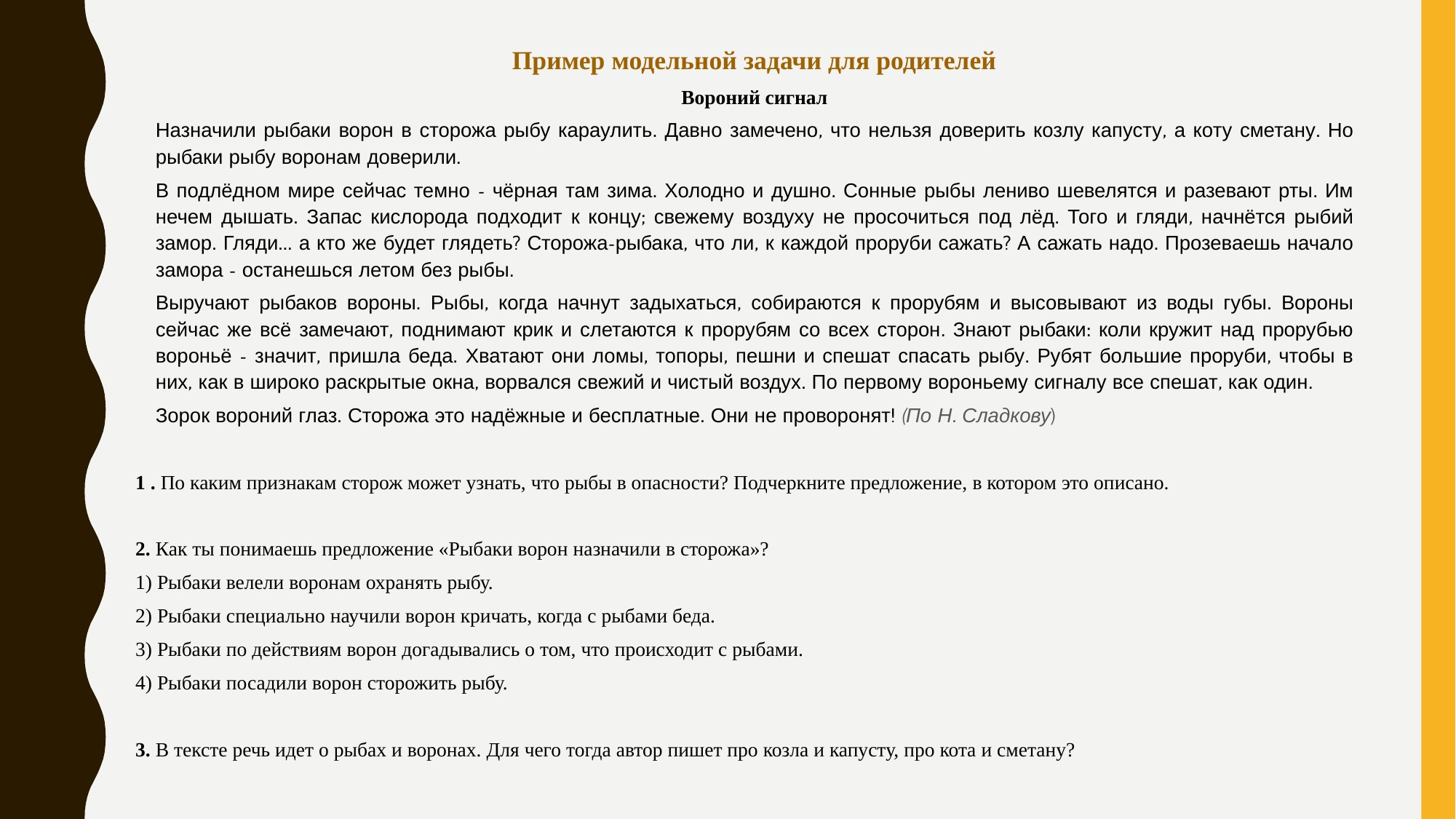

Пример модельной задачи для родителей
Вороний сигнал
Назначили рыбаки ворон в сторожа рыбу караулить. Давно замечено, что нельзя доверить козлу капусту, а коту сметану. Но рыбаки рыбу воронам доверили.
В подлёдном мире сейчас темно − чёрная там зима. Холодно и душно. Сонные рыбы лениво шевелятся и разевают рты. Им нечем дышать. Запас кислорода подходит к концу; свежему воздуху не просочиться под лёд. Того и гляди, начнётся рыбий замор. Гляди… а кто же будет глядеть? Сторожа-рыбака, что ли, к каждой проруби сажать? А сажать надо. Прозеваешь начало замора − останешься летом без рыбы.
Выручают рыбаков вороны. Рыбы, когда начнут задыхаться, собираются к прорубям и высовывают из воды губы. Вороны сейчас же всё замечают, поднимают крик и слетаются к прорубям со всех сторон. Знают рыбаки: коли кружит над прорубью вороньё − значит, пришла беда. Хватают они ломы, топоры, пешни и спешат спасать рыбу. Рубят большие проруби, чтобы в них, как в широко раскрытые окна, ворвался свежий и чистый воздух. По первому вороньему сигналу все спешат, как один.
Зорок вороний глаз. Сторожа это надёжные и бесплатные. Они не проворонят! (По Н. Сладкову)

1 . По каким признакам сторож может узнать, что рыбы в опасности? Подчеркните предложение, в котором это описано.

2. Как ты понимаешь предложение «Рыбаки ворон назначили в сторожа»?
1) Рыбаки велели воронам охранять рыбу.
2) Рыбаки специально научили ворон кричать, когда с рыбами беда.
3) Рыбаки по действиям ворон догадывались о том, что происходит с рыбами.
4) Рыбаки посадили ворон сторожить рыбу.

3. В тексте речь идет о рыбах и воронах. Для чего тогда автор пишет про козла и капусту, про кота и сметану?